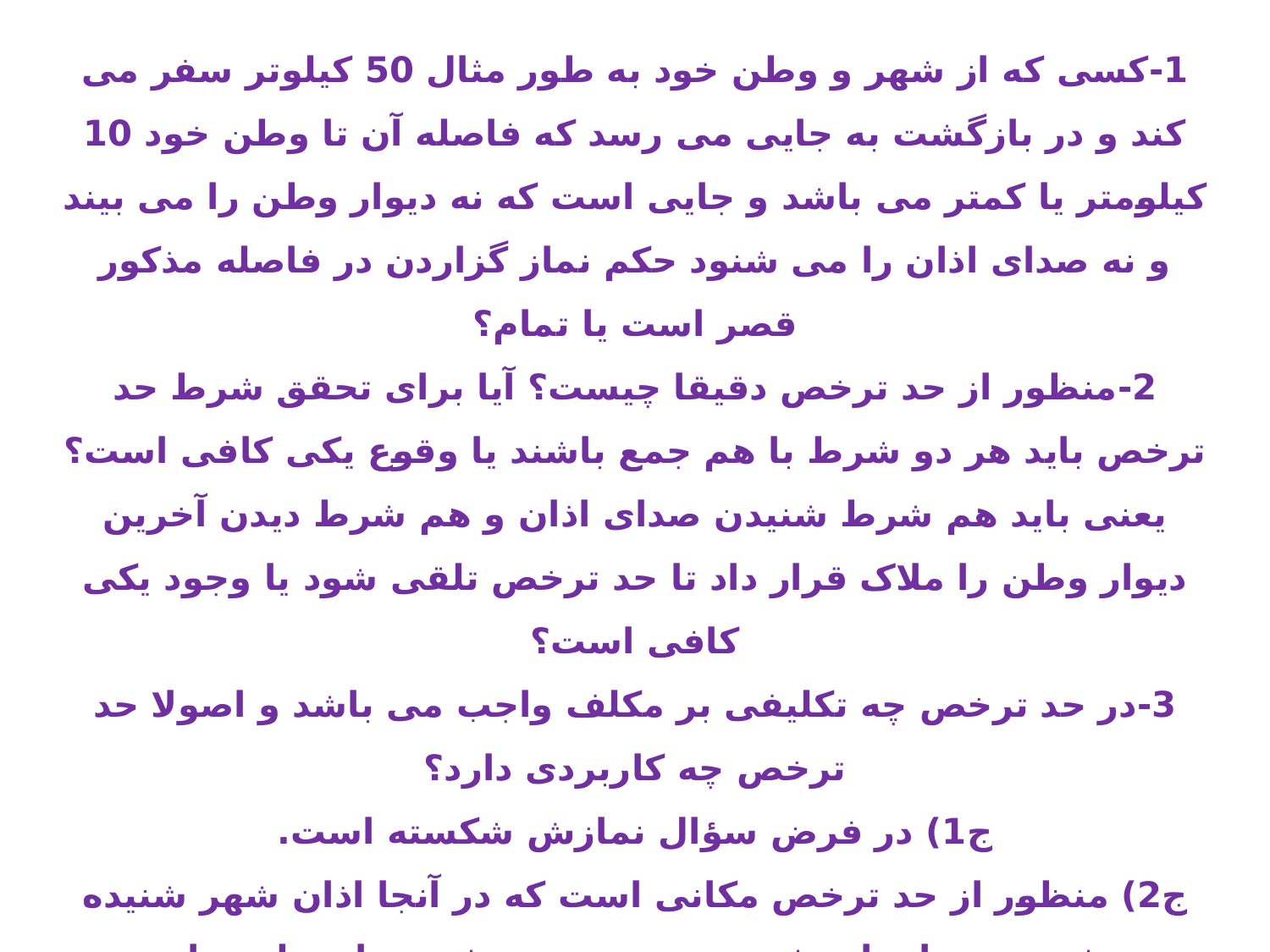

1-کسی که از شهر و وطن خود به طور مثال 50 کیلوتر سفر می کند و در بازگشت به جایی می رسد که فاصله آن تا وطن خود 10 کیلومتر یا کمتر می باشد و جایی است که نه دیوار وطن را می بیند و نه صدای اذان را می شنود حکم نماز گزاردن در فاصله مذکور قصر است یا تمام؟
2-منظور از حد ترخص دقیقا چیست؟ آیا برای تحقق شرط حد ترخص باید هر دو شرط با هم جمع باشند یا وقوع یکی کافی است؟ یعنی باید هم شرط شنیدن صدای اذان و هم شرط دیدن آخرین دیوار وطن را ملاک قرار داد تا حد ترخص تلقی شود یا وجود یکی کافی است؟
3-در حد ترخص چه تکلیفی بر مکلف واجب می باشد و اصولا حد ترخص چه کاربردی دارد؟
ج1) در فرض سؤال نمازش شکسته است.
ج2) منظور از حد ترخص مکانی است که در آنجا اذان شهر شنیده نمی شود و دیوارهای شهر هم دیده نمی شود و احوط، رعایت هر دو علامت است، هر چند بعید نیست که شنیده نشدن اذان برای تعیین حد ترخص کافی باشد.
ج3) برای نماز و روزه مسافر کاربرد دارد.
شماره استفتاء: 839464اجوبه؛ س/ 676